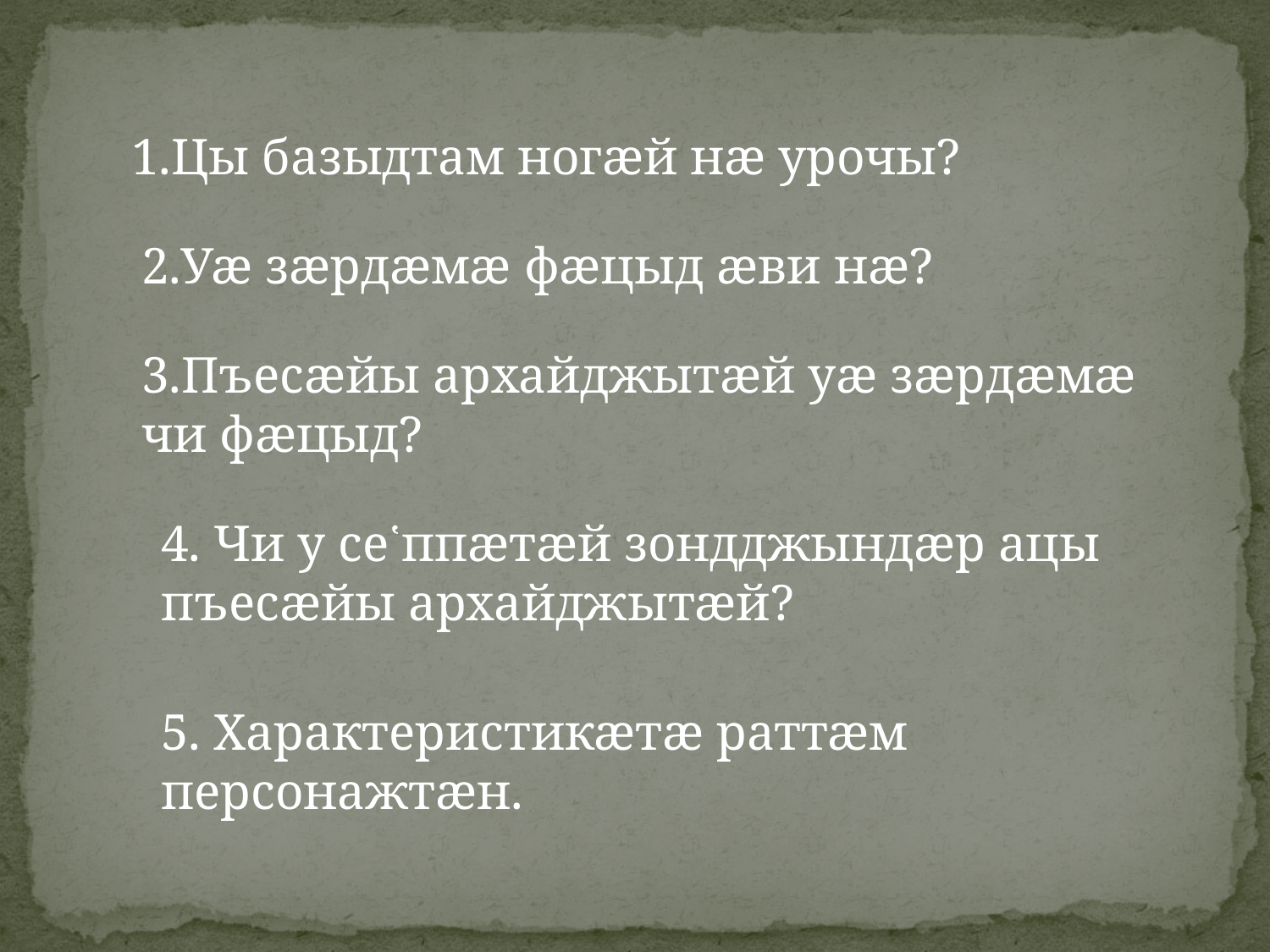

1.Цы базыдтам ногӕй нӕ урочы?
2.Уӕ зӕрдӕмӕ фӕцыд ӕви нӕ?
3.Пъесӕйы архайджытӕй уӕ зӕрдӕмӕ чи фӕцыд?
4. Чи у се῾ппӕтӕй зондджындӕр ацы пъесӕйы архайджытӕй?
5. Характеристикӕтӕ раттӕм персонажтӕн.